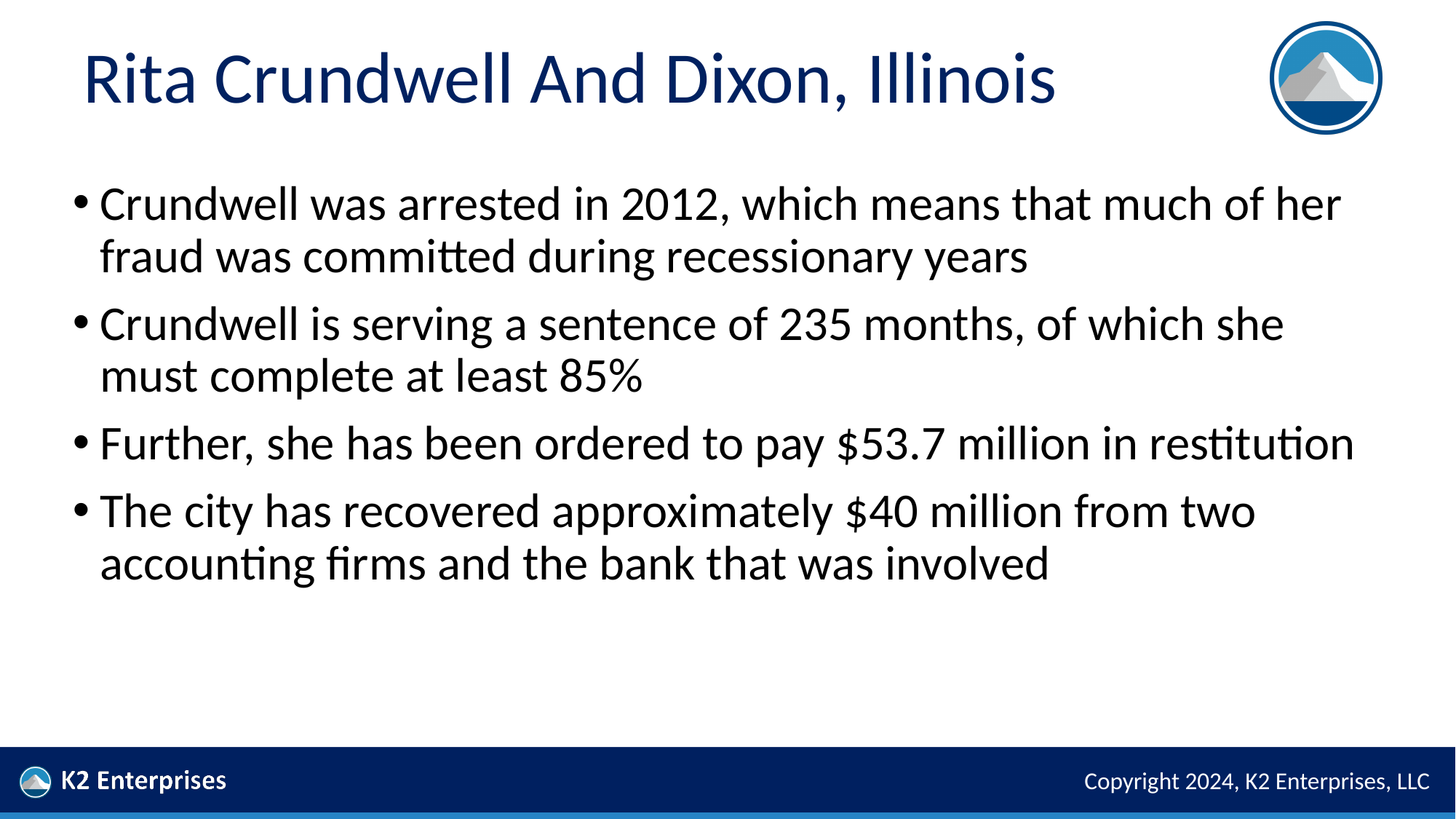

# Rita Crundwell And Dixon, Illinois
Crundwell was arrested in 2012, which means that much of her fraud was committed during recessionary years
Crundwell is serving a sentence of 235 months, of which she must complete at least 85%
Further, she has been ordered to pay $53.7 million in restitution
The city has recovered approximately $40 million from two accounting firms and the bank that was involved